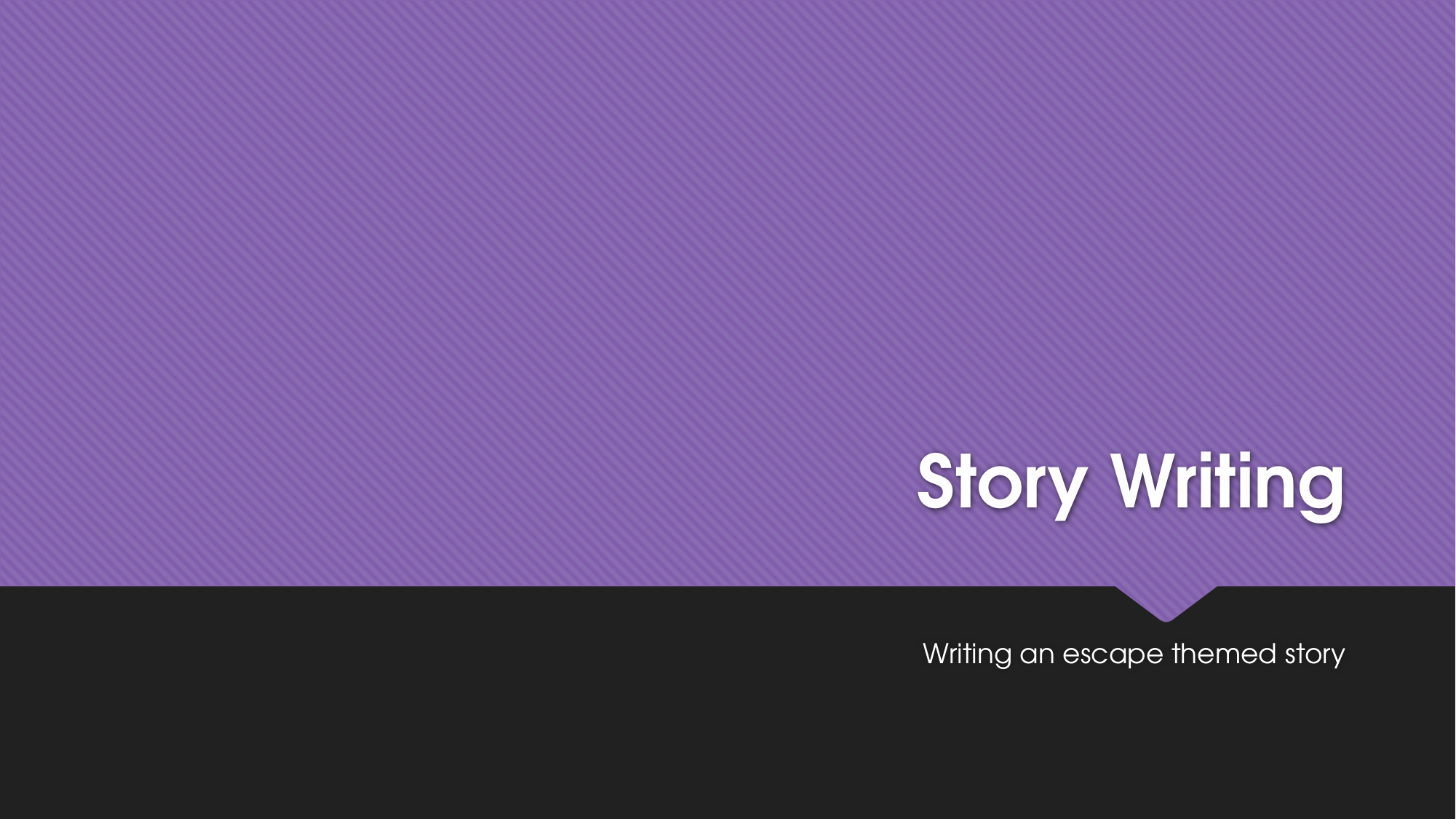

# Story Writing
Writing an escape themed story